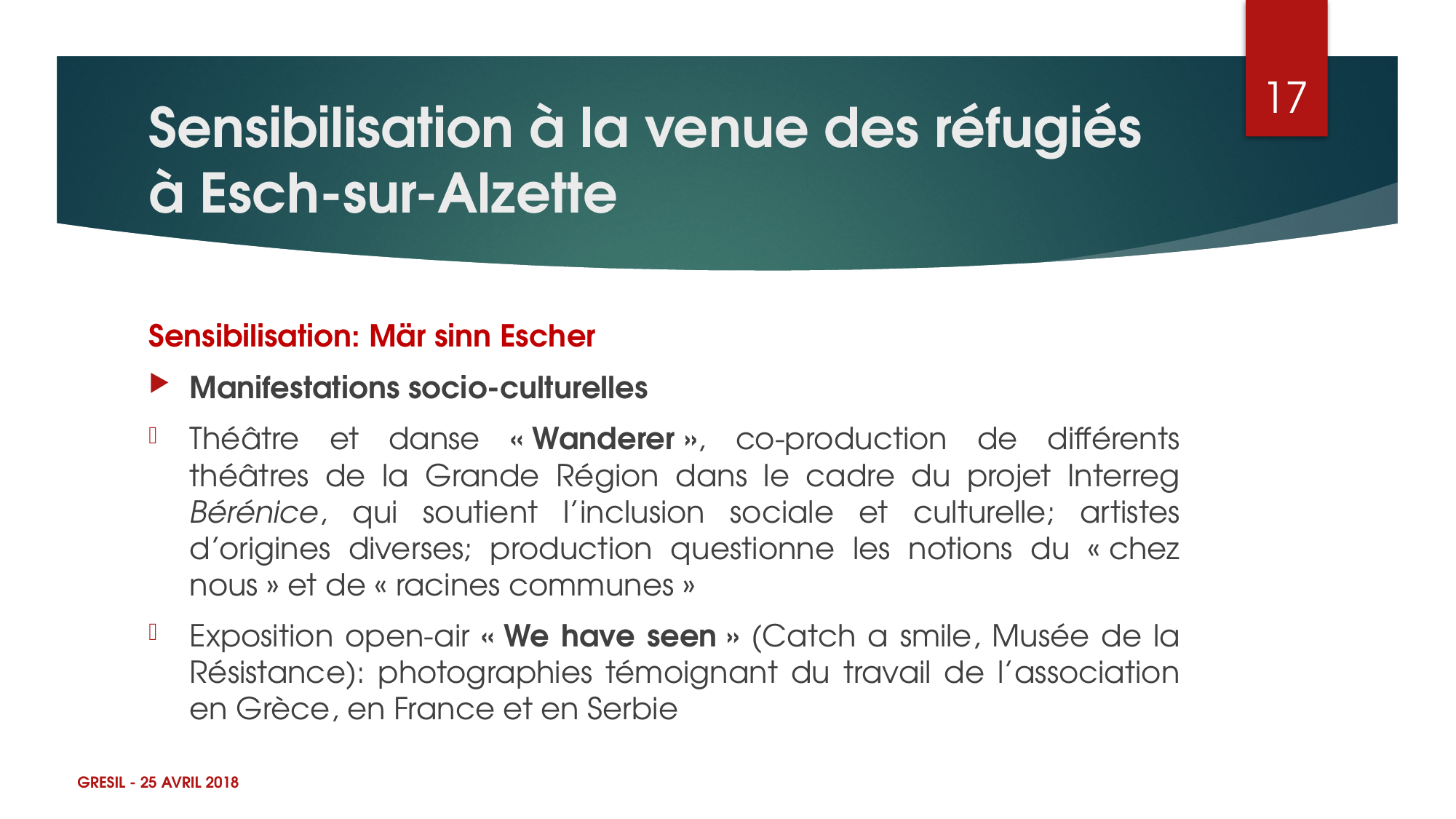

17
# Sensibilisation à la venue des réfugiés à Esch-sur-Alzette
Sensibilisation: Mär sinn Escher
Manifestations socio-culturelles
Théâtre et danse « Wanderer », co-production de différents théâtres de la Grande Région dans le cadre du projet Interreg Bérénice, qui soutient l’inclusion sociale et culturelle; artistes d’origines diverses; production questionne les notions du « chez nous » et de « racines communes »
Exposition open-air « We have seen » (Catch a smile, Musée de la Résistance): photographies témoignant du travail de l’association en Grèce, en France et en Serbie

GRESIL - 25 AVRIL 2018